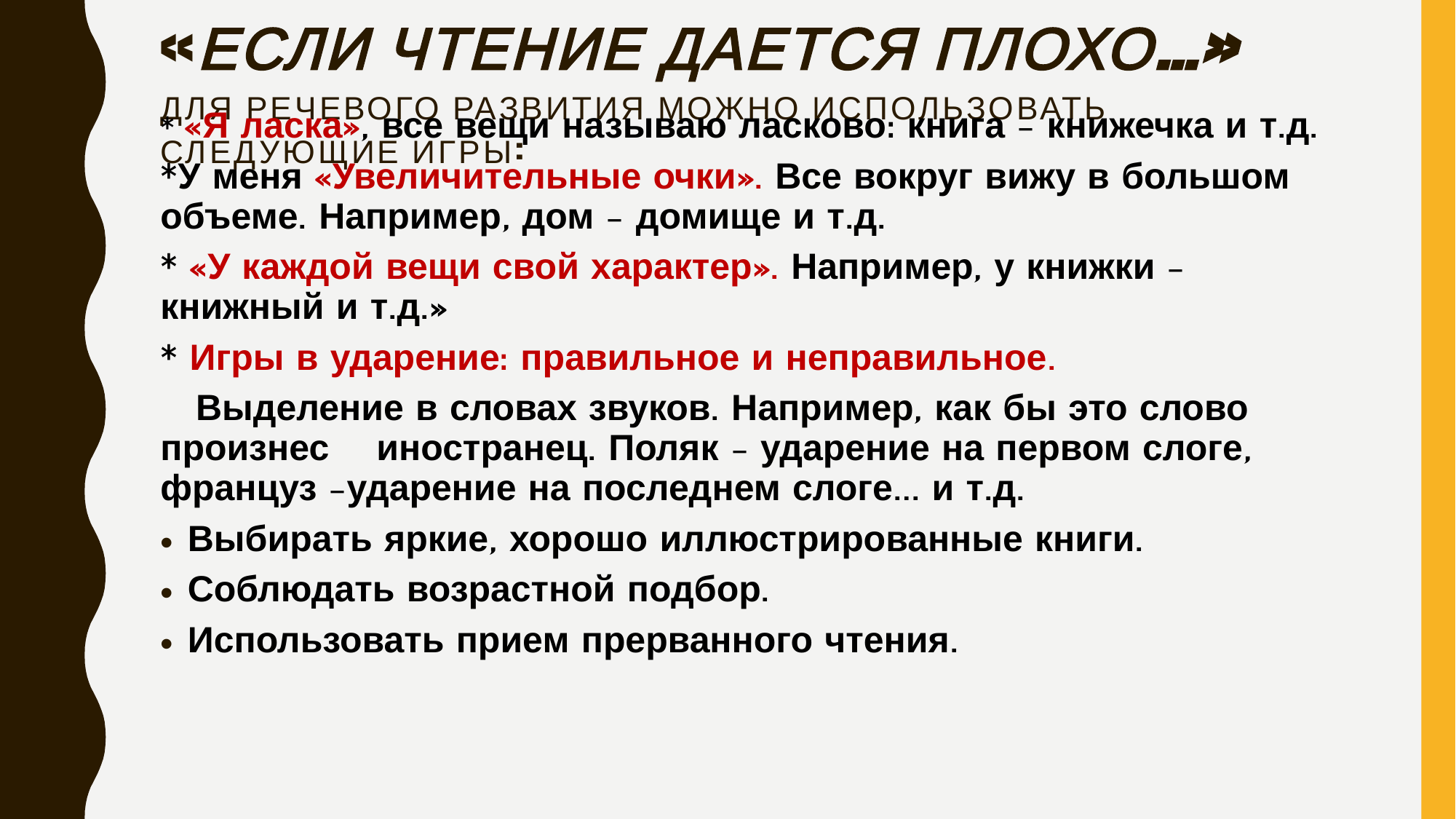

# «Если чтение дается плохо…» Для речевого развития можно использовать следующие игры:
* «Я ласка», все вещи называю ласково: книга – книжечка и т.д.
*У меня «Увеличительные очки». Все вокруг вижу в большом объеме. Например, дом – домище и т.д.
* «У каждой вещи свой характер». Например, у книжки – книжный и т.д.»
* Игры в ударение: правильное и неправильное.
   Выделение в словах звуков. Например, как бы это слово произнес    иностранец. Поляк – ударение на первом слоге, француз –ударение на последнем слоге… и т.д.
Выбирать яркие, хорошо иллюстрированные книги.
Соблюдать возрастной подбор.
Использовать прием прерванного чтения.